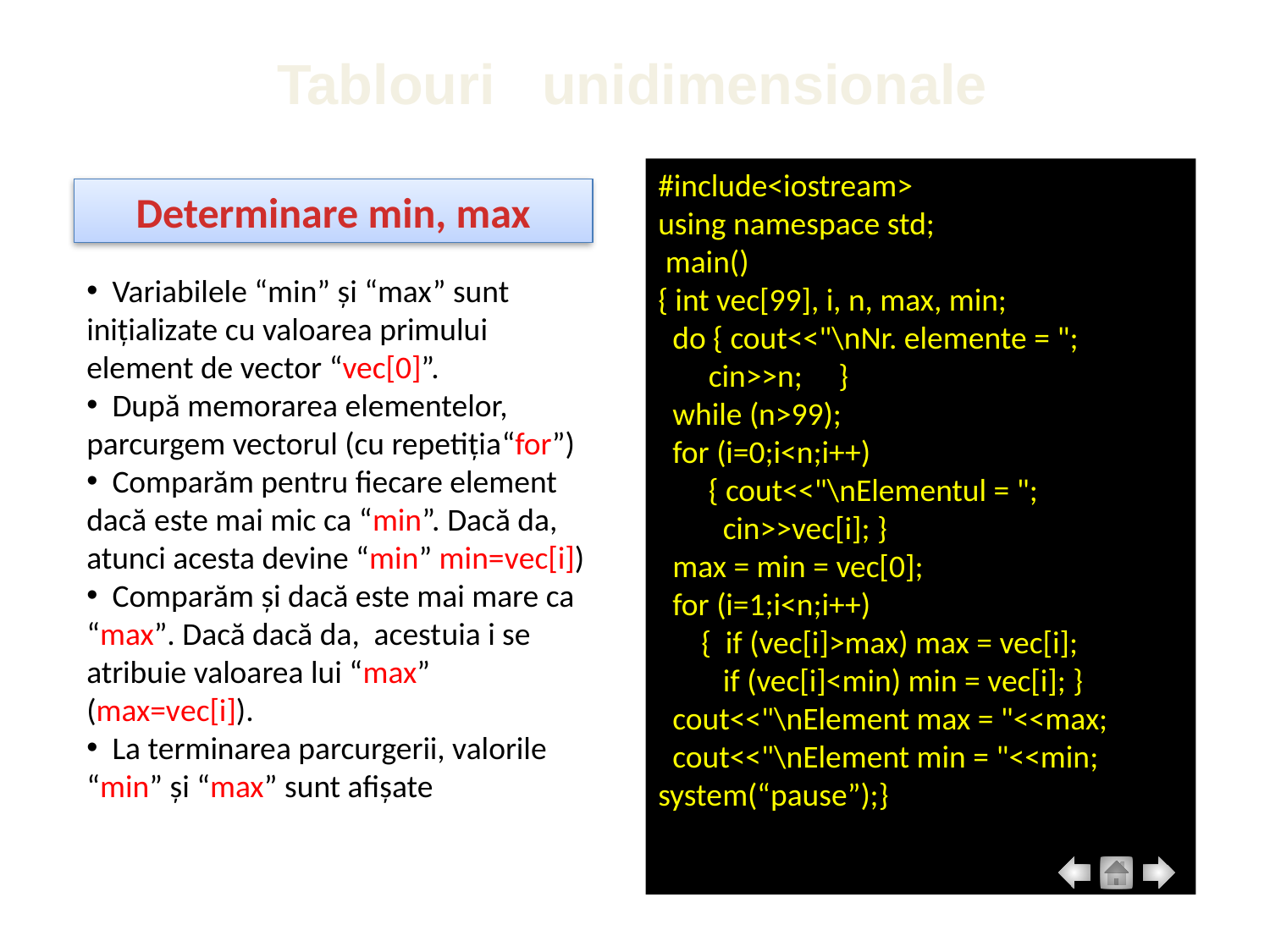

Tablouri   unidimensionale
#include<iostream>
using namespace std;
 main()
{ int vec[99], i, n, max, min;
  do { cout<<"\nNr. elemente = ";
       cin>>n;     }
  while (n>99);
  for (i=0;i<n;i++)
       { cout<<"\nElementul = ";
         cin>>vec[i]; }
  max = min = vec[0];
  for (i=1;i<n;i++)
      {  if (vec[i]>max) max = vec[i];
         if (vec[i]<min) min = vec[i]; }
  cout<<"\nElement max = "<<max;
  cout<<"\nElement min = "<<min; system(“pause”);}

Determinare min, max
  Variabilele “min” și “max” sunt inițializate cu valoarea primului element de vector “vec[0]”.
  După memorarea elementelor, parcurgem vectorul (cu repetiția“for”)
  Comparăm pentru fiecare element dacă este mai mic ca “min”. Dacă da,  atunci acesta devine “min” min=vec[i])
  Comparăm și dacă este mai mare ca “max”. Dacă dacă da,  acestuia i se atribuie valoarea lui “max” (max=vec[i]).
  La terminarea parcurgerii, valorile “min” și “max” sunt afișate